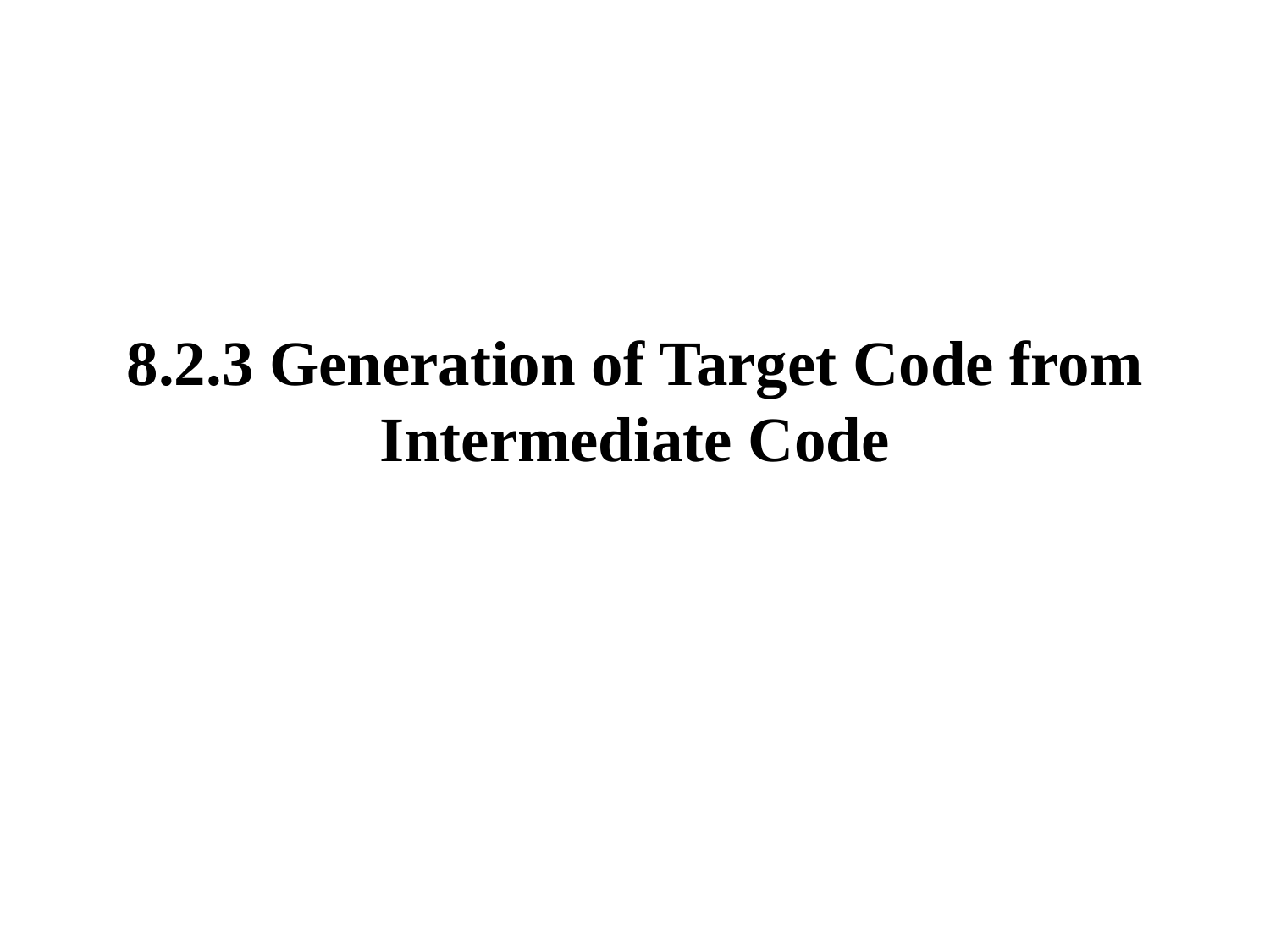

# 8.2.3 Generation of Target Code from Intermediate Code